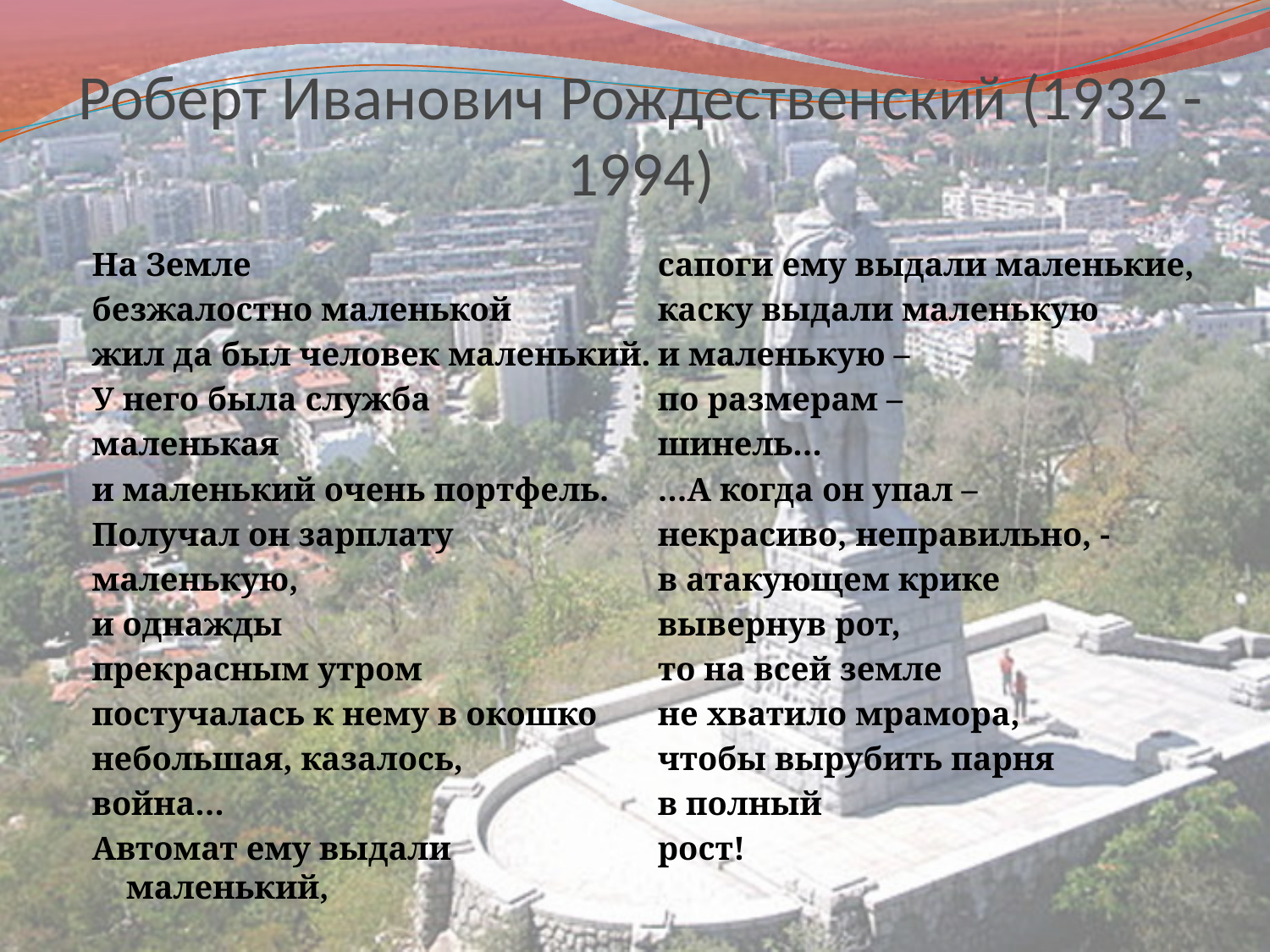

# Роберт Иванович Рождественский (1932 - 1994)
На Земле
безжалостно маленькой
жил да был человек маленький.
У него была служба
маленькая
и маленький очень портфель.
Получал он зарплату
маленькую,
и однажды
прекрасным утром
постучалась к нему в окошко
небольшая, казалось,
война…
Автомат ему выдали маленький,
сапоги ему выдали маленькие,
каску выдали маленькую
и маленькую –
по размерам –
шинель…
…А когда он упал –
некрасиво, неправильно, -
в атакующем крике
вывернув рот,
то на всей земле
не хватило мрамора,
чтобы вырубить парня
в полный
рост!